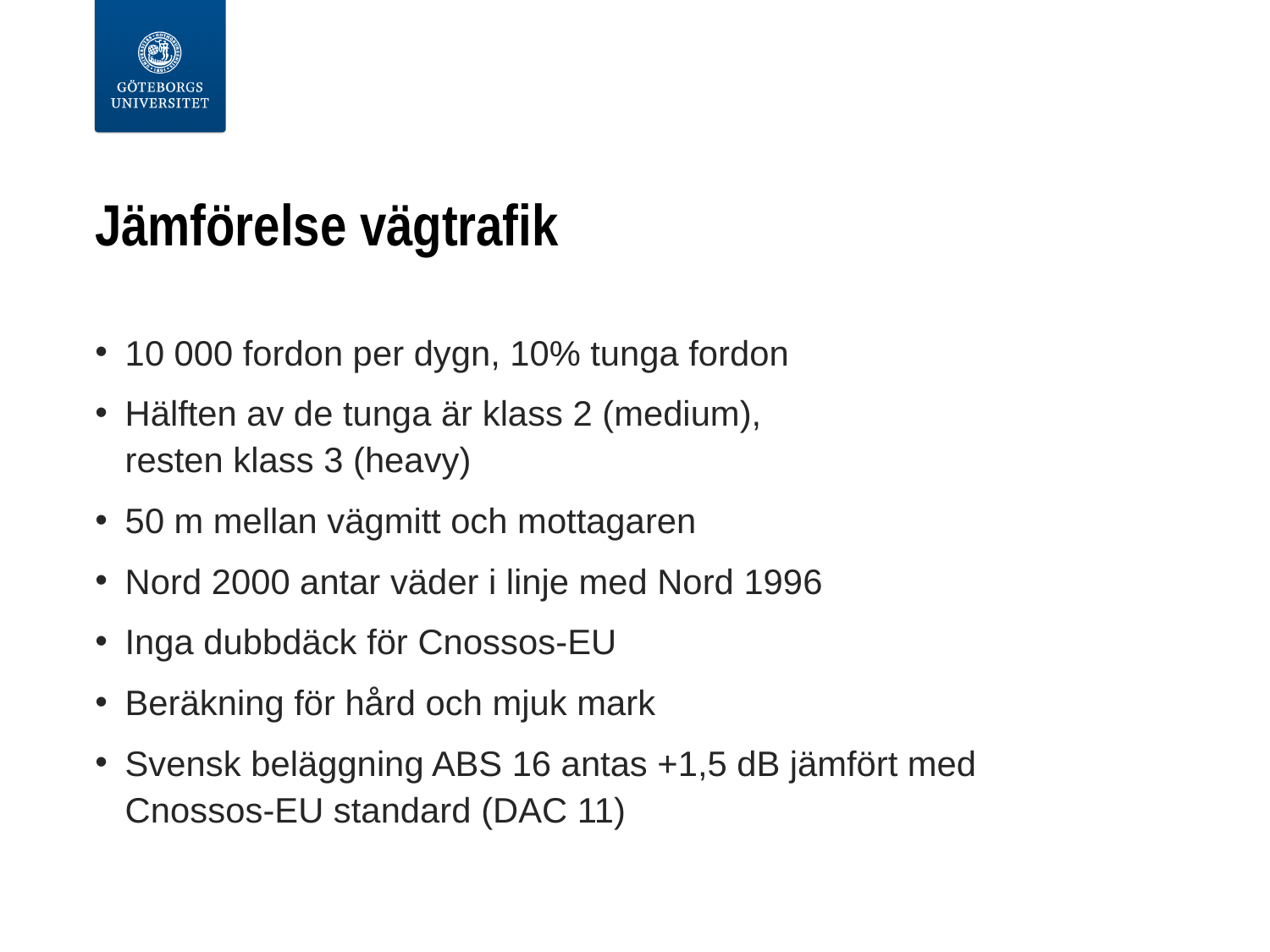

# Jämförelse vägtrafik
10 000 fordon per dygn, 10% tunga fordon
Hälften av de tunga är klass 2 (medium),
resten klass 3 (heavy)
50 m mellan vägmitt och mottagaren
Nord 2000 antar väder i linje med Nord 1996
Inga dubbdäck för Cnossos-EU
Beräkning för hård och mjuk mark
Svensk beläggning ABS 16 antas +1,5 dB jämfört med
Cnossos-EU standard (DAC 11)